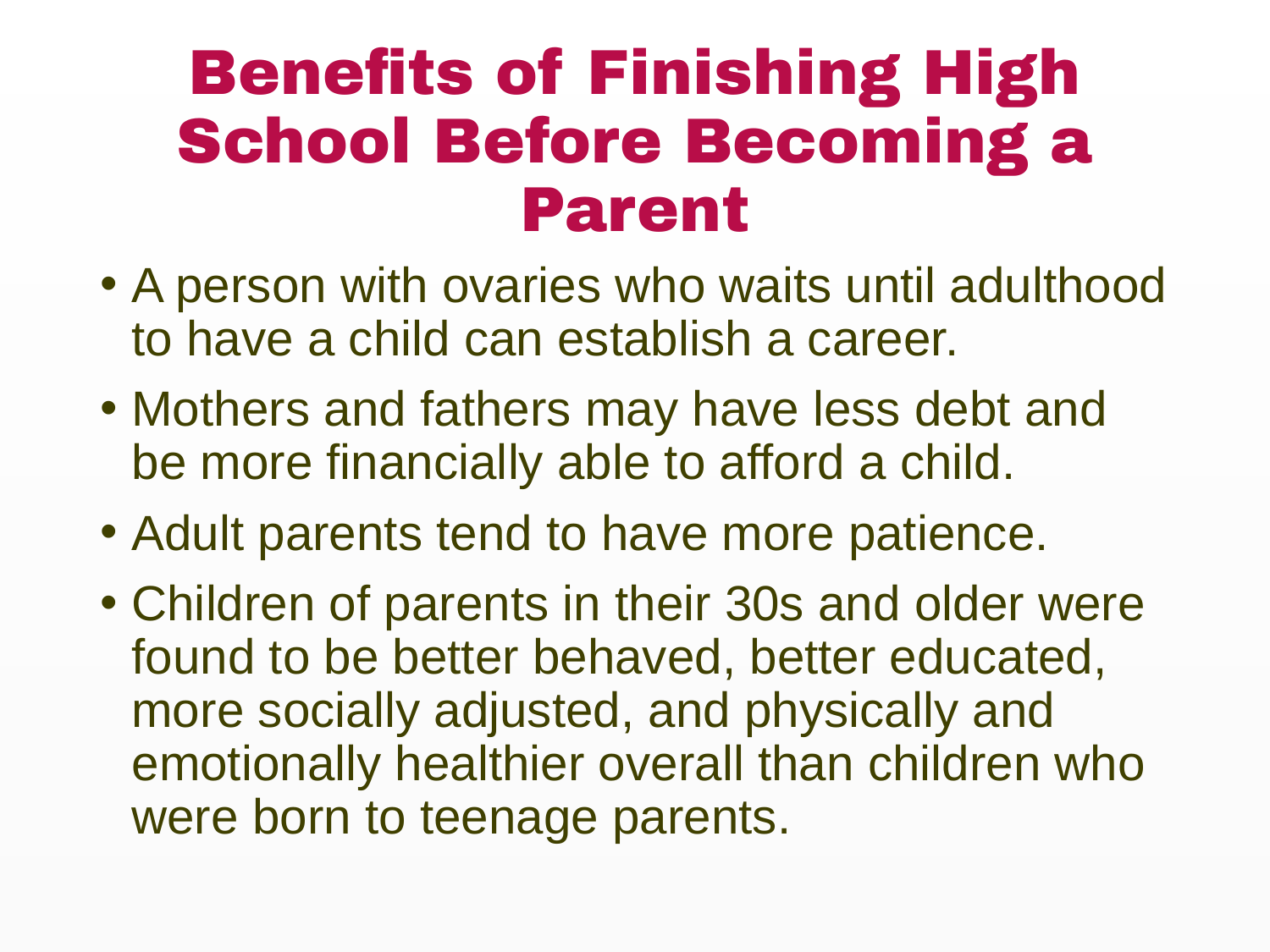

# Benefits of Finishing High School Before Becoming a Parent
A person with ovaries who waits until adulthood to have a child can establish a career.
Mothers and fathers may have less debt and be more financially able to afford a child.
Adult parents tend to have more patience.
Children of parents in their 30s and older were found to be better behaved, better educated, more socially adjusted, and physically and emotionally healthier overall than children who were born to teenage parents.